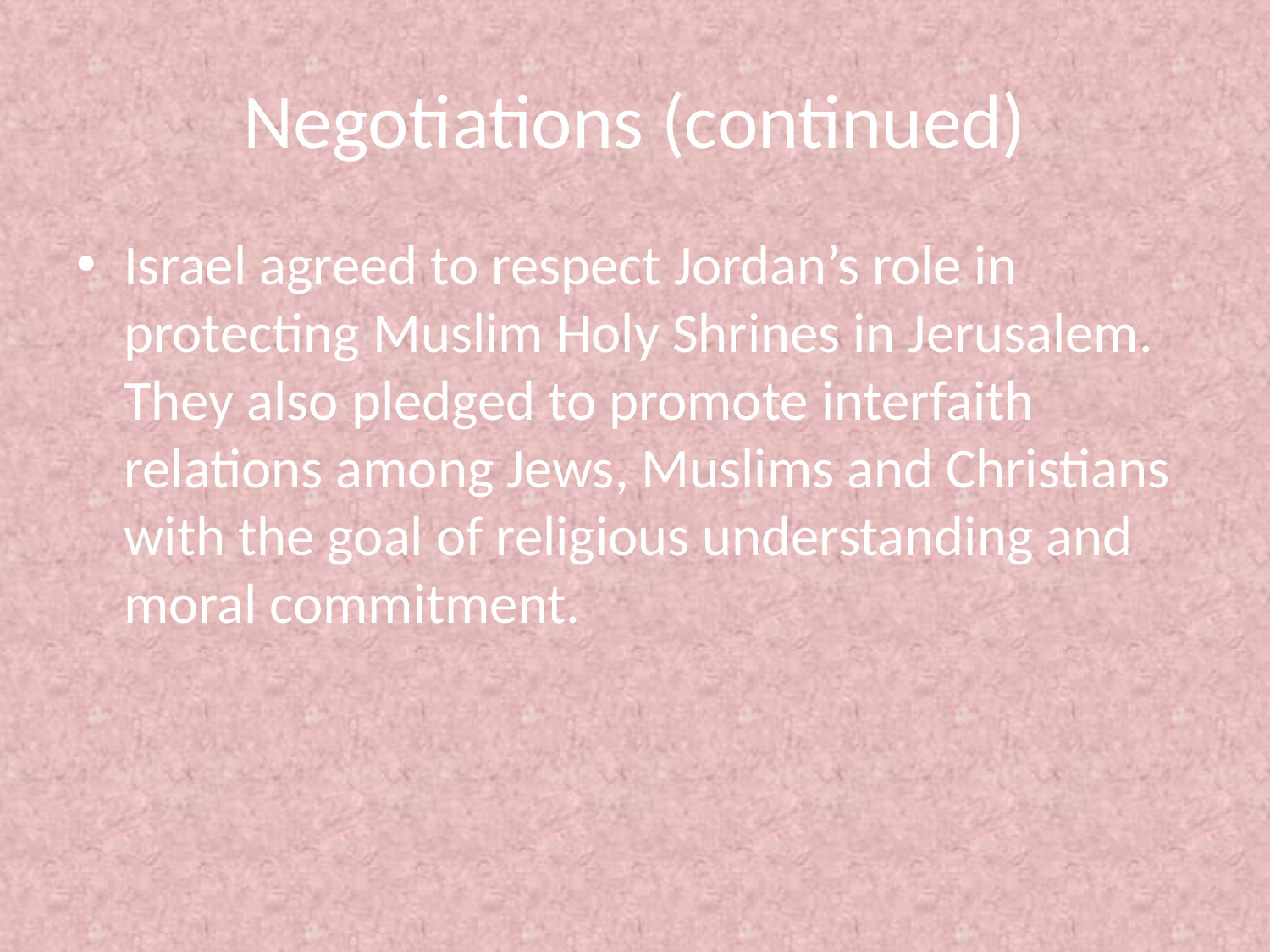

# Negotiations (continued)
Israel agreed to respect Jordan’s role in protecting Muslim Holy Shrines in Jerusalem. They also pledged to promote interfaith relations among Jews, Muslims and Christians with the goal of religious understanding and moral commitment.